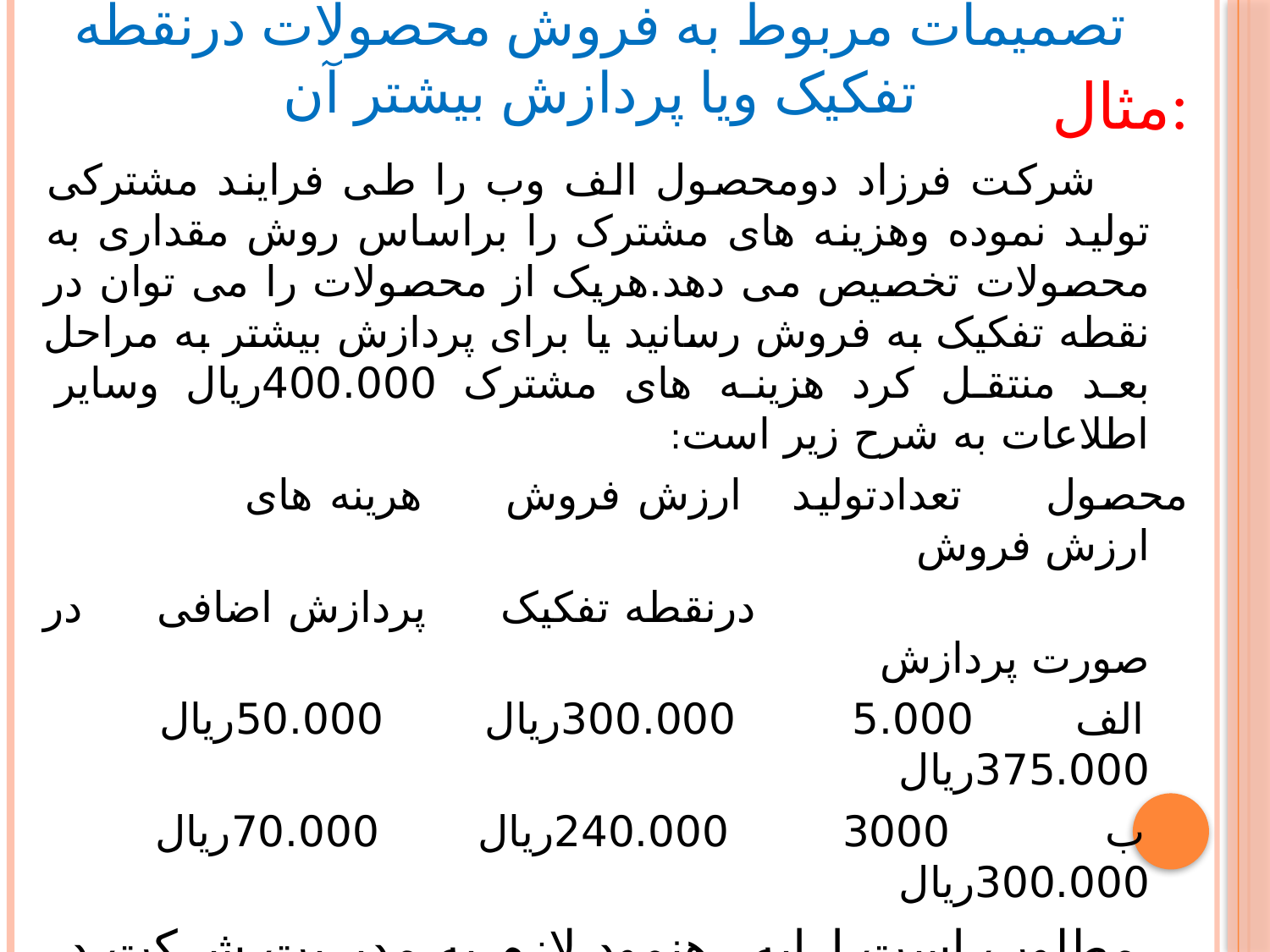

# تصمیمات مربوط به فروش محصولات درنقطه تفکیک ویا پردازش بیشتر آن
مثال:
     شرکت فرزاد دومحصول الف وب را طی فرایند مشترکی تولید نموده وهزینه های مشترک را براساس روش مقداری به محصولات تخصیص می دهد.هریک از محصولات را می توان در نقطه تفکیک به فروش رسانید یا برای پردازش بیشتر به مراحل بعد منتقل کرد هزینه های مشترک 400.000ریال وسایر اطلاعات به شرح زیر است:
محصول     تعدادتولید   ارزش فروش     هرینه های             ارزش فروش
                             درنقطه تفکیک     پردازش اضافی     در صورت پردازش
   الف       5.000        300.000ریال       50.000ریال         375.000ریال
   ب           3000        240.000ریال       70.000ریال         300.000ریال
   مطلوب است ارایه رهنمود لازم به مدیریت شرکت در ارتباط با تصمیم گیری نسبت به فروش محصولات در نقطه تفکیک ویا فروش پس از پردازش آنها؟